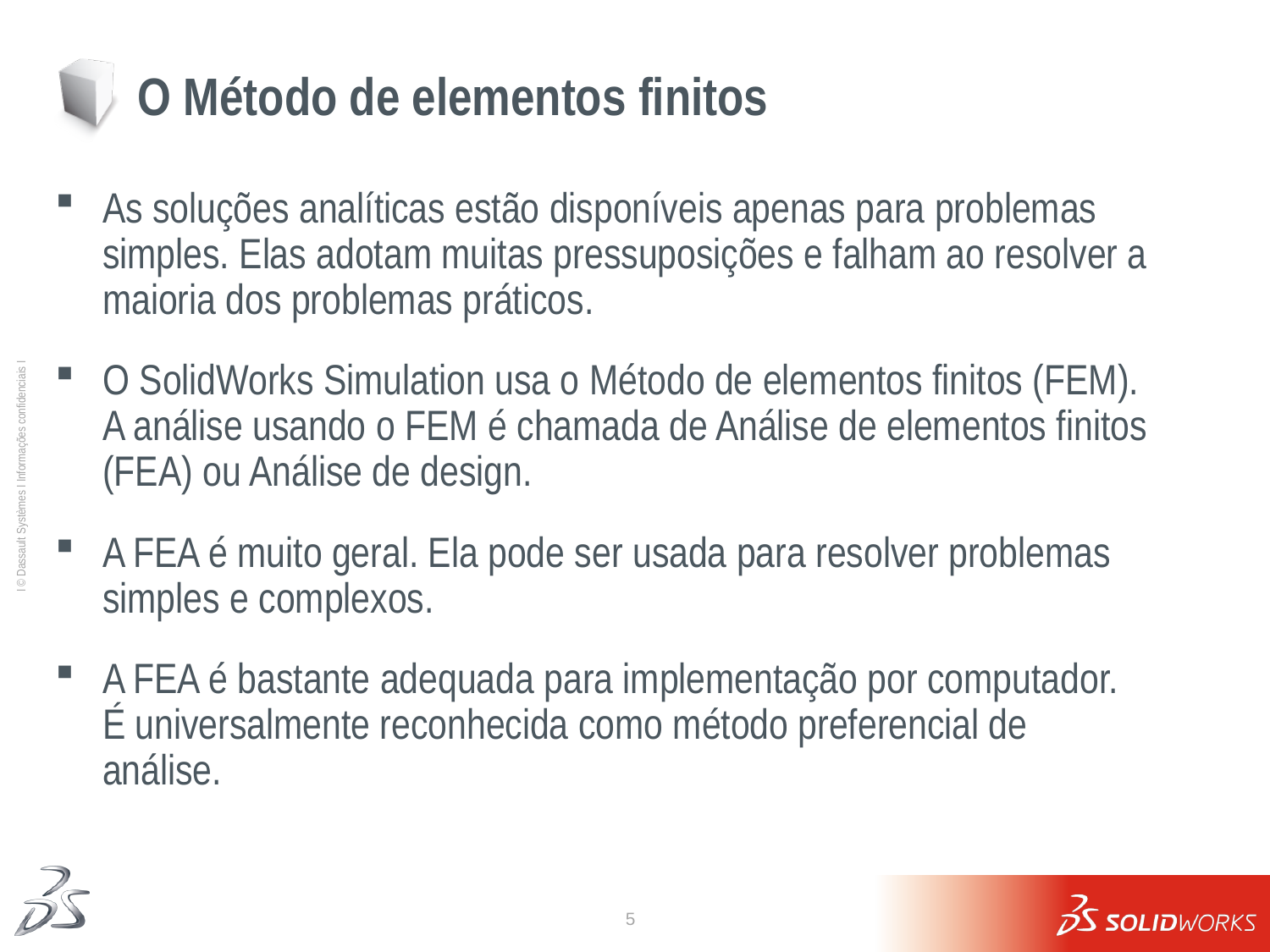

# O Método de elementos finitos
As soluções analíticas estão disponíveis apenas para problemas simples. Elas adotam muitas pressuposições e falham ao resolver a maioria dos problemas práticos.
O SolidWorks Simulation usa o Método de elementos finitos (FEM). A análise usando o FEM é chamada de Análise de elementos finitos (FEA) ou Análise de design.
A FEA é muito geral. Ela pode ser usada para resolver problemas simples e complexos.
A FEA é bastante adequada para implementação por computador. É universalmente reconhecida como método preferencial de análise.